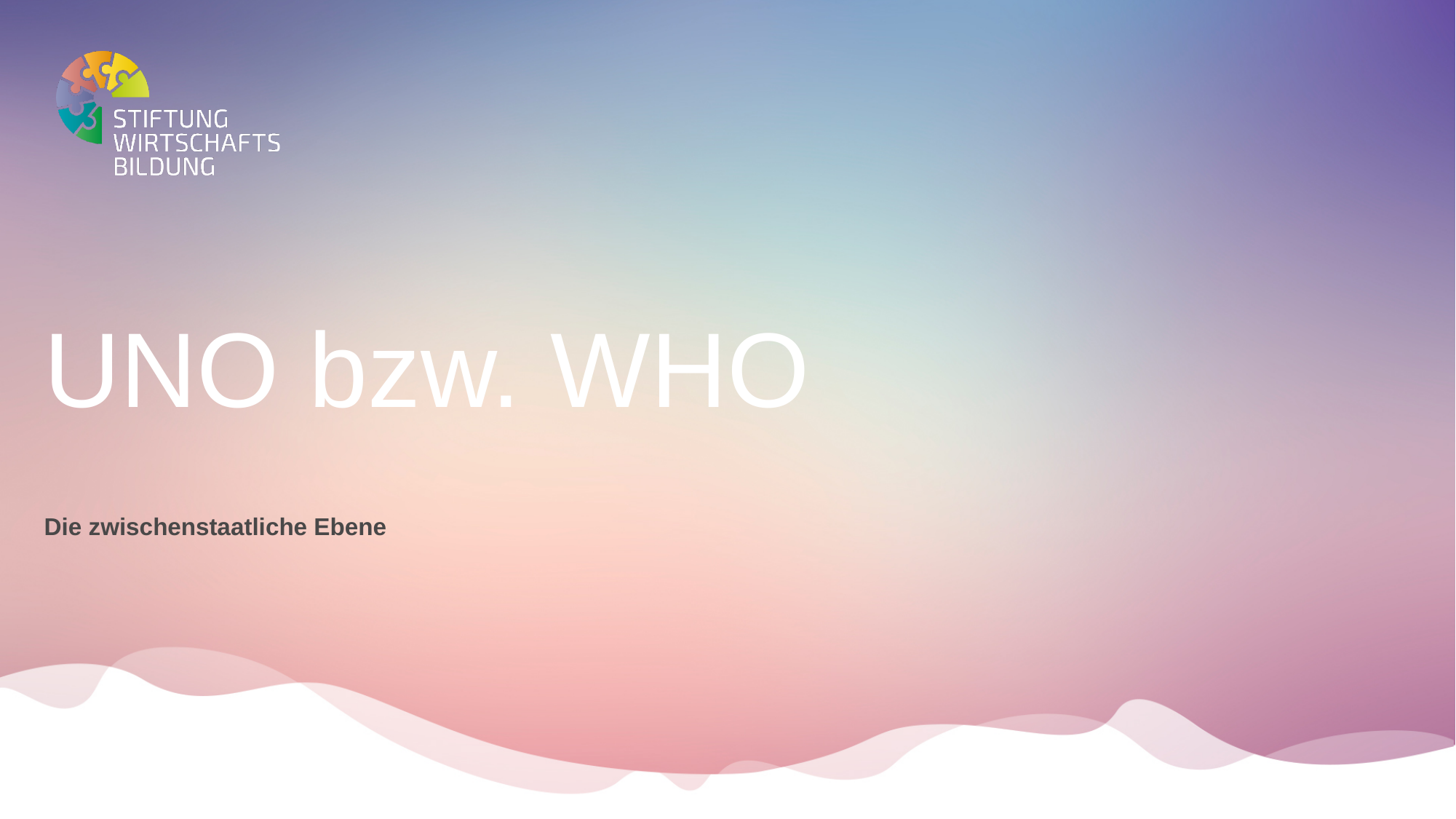

# UNO bzw. WHO
Die zwischenstaatliche Ebene